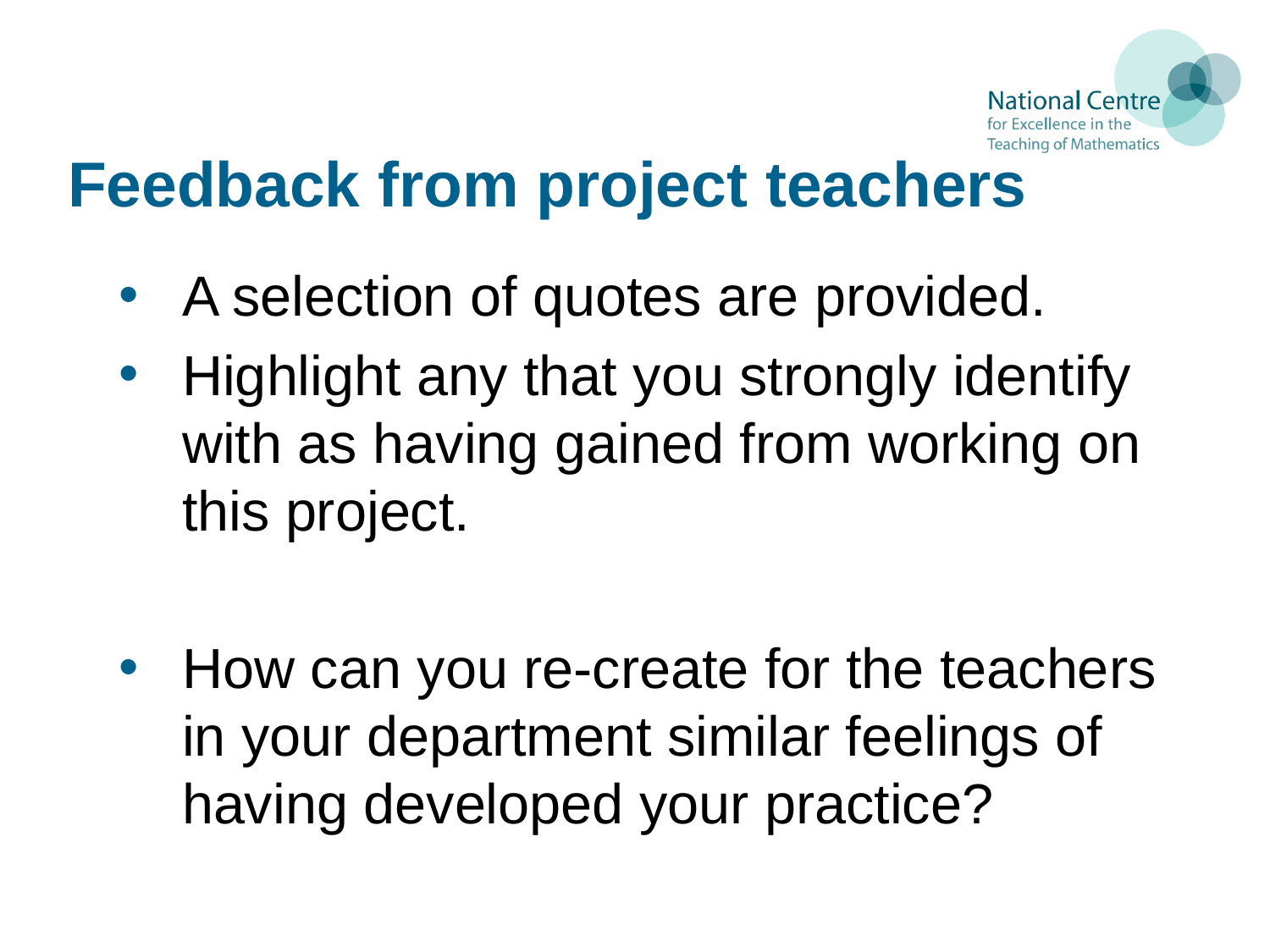

# Feedback from project teachers
A selection of quotes are provided.
Highlight any that you strongly identify with as having gained from working on this project.

How can you re-create for the teachers in your department similar feelings of having developed your practice?